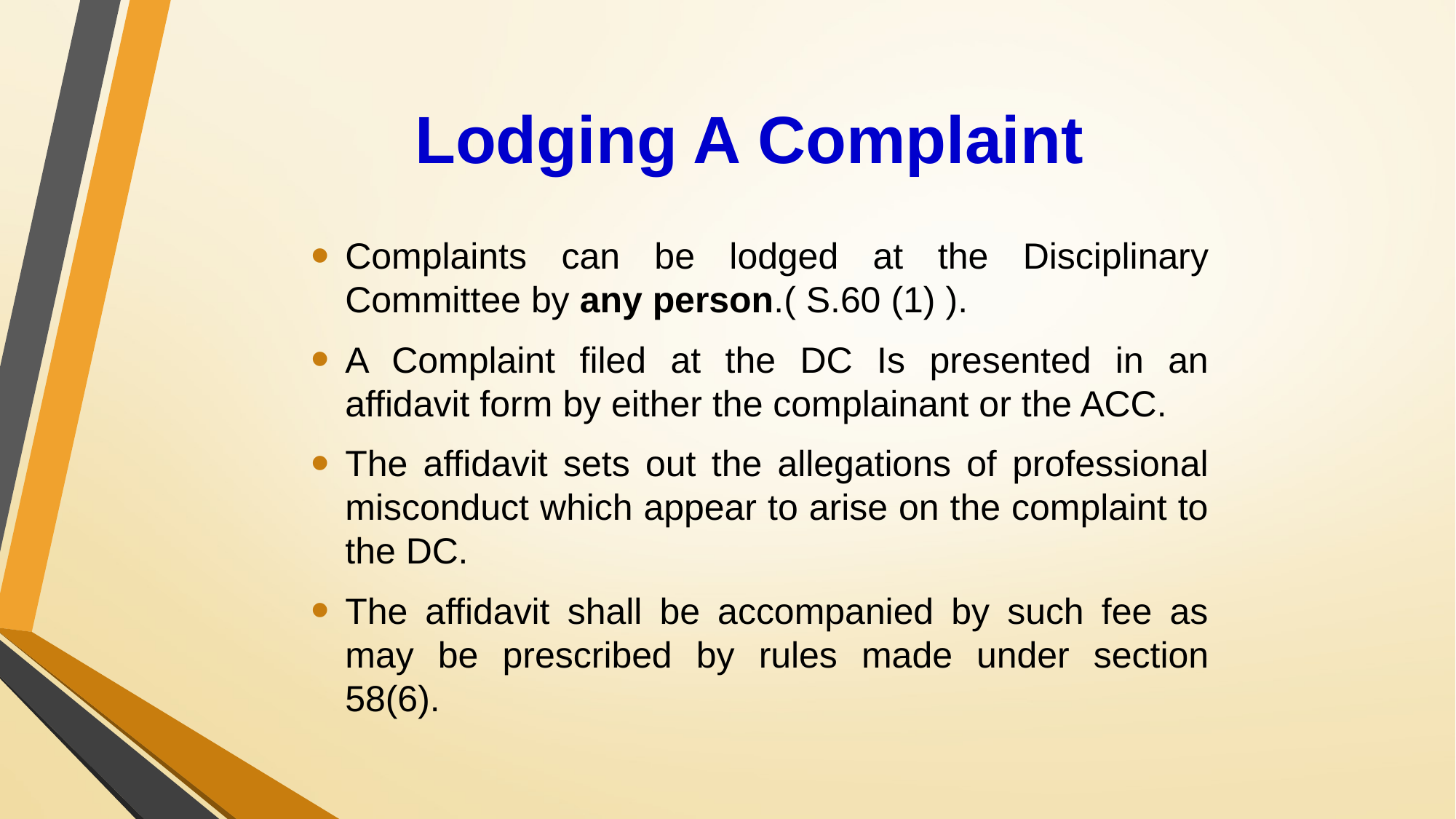

# Lodging A Complaint
Complaints can be lodged at the Disciplinary Committee by any person.( S.60 (1) ).
A Complaint filed at the DC Is presented in an affidavit form by either the complainant or the ACC.
The affidavit sets out the allegations of professional misconduct which appear to arise on the complaint to the DC.
The affidavit shall be accompanied by such fee as may be prescribed by rules made under section 58(6).